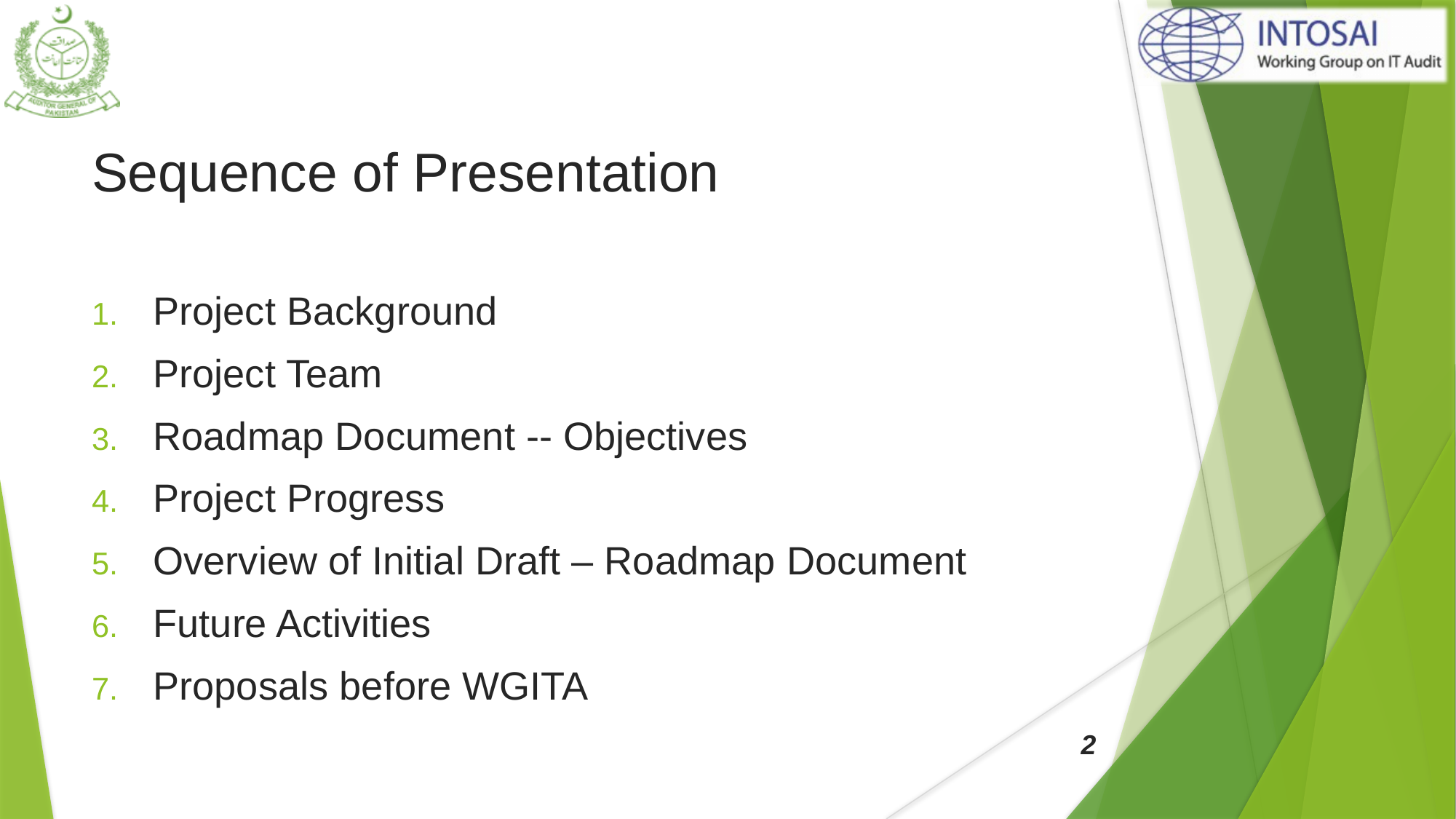

# Sequence of Presentation
Project Background
Project Team
Roadmap Document -- Objectives
Project Progress
Overview of Initial Draft – Roadmap Document
Future Activities
Proposals before WGITA

2